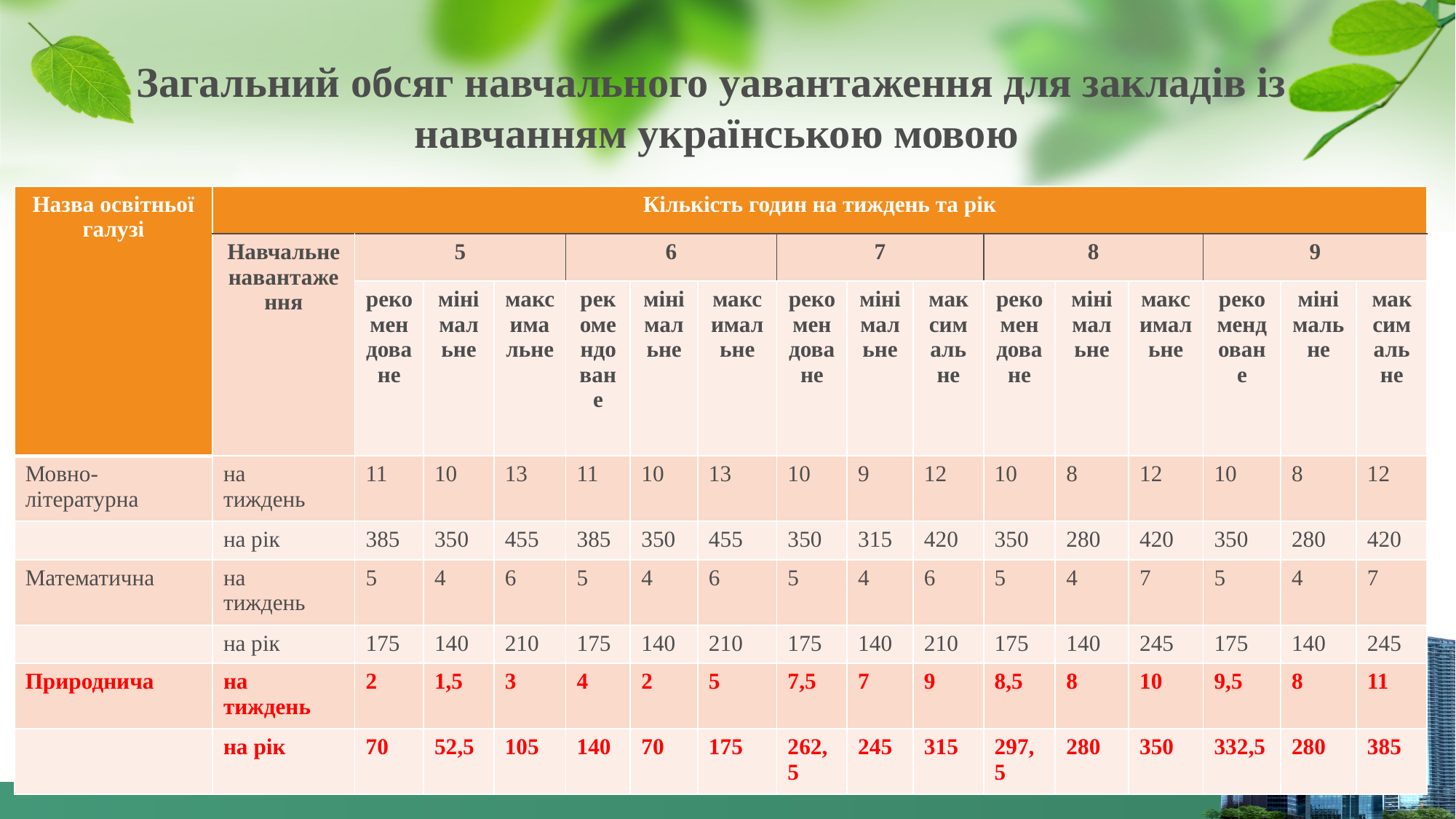

Загальний обсяг навчального yавантаження для закладів із
навчанням українською мовою
| Назва освітньої галузі | Кількість годин на тиждень та рік |  |  |  |  |  |  |  |  |  |  |  |  |  |  |  |
| --- | --- | --- | --- | --- | --- | --- | --- | --- | --- | --- | --- | --- | --- | --- | --- | --- |
|  | Навчальне навантаження | 5 |  |  | 6 |  |  | 7 |  |  | 8 |  |  | 9 |  |  |
|  |  | рекомендоване | мінімальне | максимальне | рекомендоване | мінімальне | максимальне | рекомендоване | мінімальне | максимальне | рекомендоване | мінімальне | максимальне | рекомендоване | мінімальне | максимальне |
| Мовно- літературна | на тиждень | 11 | 10 | 13 | 11 | 10 | 13 | 10 | 9 | 12 | 10 | 8 | 12 | 10 | 8 | 12 |
|  | на рік | 385 | 350 | 455 | 385 | 350 | 455 | 350 | 315 | 420 | 350 | 280 | 420 | 350 | 280 | 420 |
| Математична | на тиждень | 5 | 4 | 6 | 5 | 4 | 6 | 5 | 4 | 6 | 5 | 4 | 7 | 5 | 4 | 7 |
|  | на рік | 175 | 140 | 210 | 175 | 140 | 210 | 175 | 140 | 210 | 175 | 140 | 245 | 175 | 140 | 245 |
| Природнича | на тиждень | 2 | 1,5 | 3 | 4 | 2 | 5 | 7,5 | 7 | 9 | 8,5 | 8 | 10 | 9,5 | 8 | 11 |
|  | на рік | 70 | 52,5 | 105 | 140 | 70 | 175 | 262,5 | 245 | 315 | 297,5 | 280 | 350 | 332,5 | 280 | 385 |